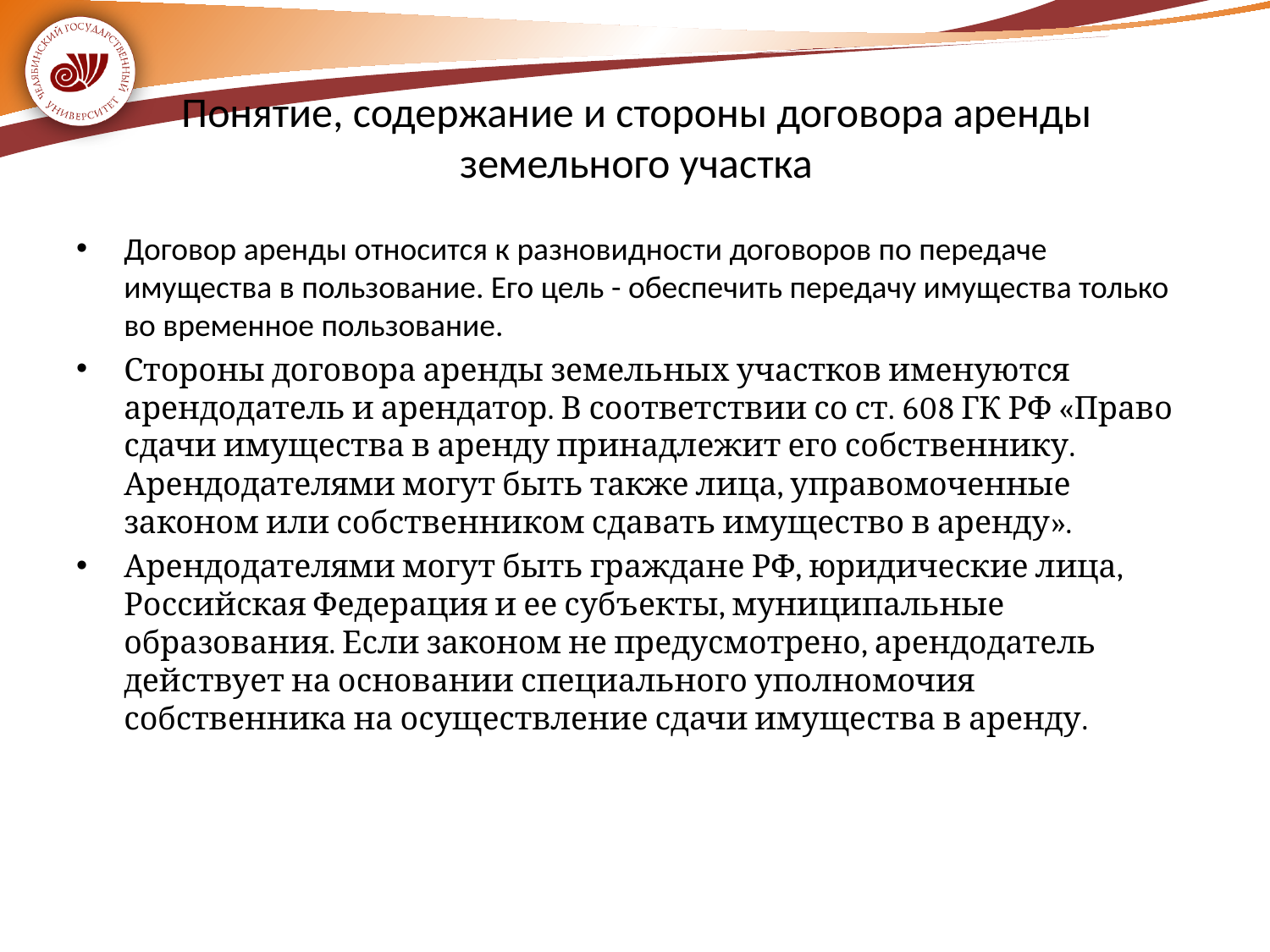

# Понятие, содержание и стороны договора аренды земельного участка
Договор аренды относится к разновидности договоров по передаче имущества в пользование. Его цель - обеспечить передачу имущества только во временное пользование.
Стороны договора аренды земельных участков именуются арендодатель и арендатор. В соответствии со ст. 608 ГК РФ «Право сдачи имущества в аренду принадлежит его собственнику. Арендодателями могут быть также лица, управомоченные законом или собственником сдавать имущество в аренду».
Арендодателями могут быть граждане РФ, юридические лица, Российская Федерация и ее субъекты, муниципальные образования. Если законом не предусмотрено, арендодатель действует на основании специального уполномочия собственника на осуществление сдачи имущества в аренду.